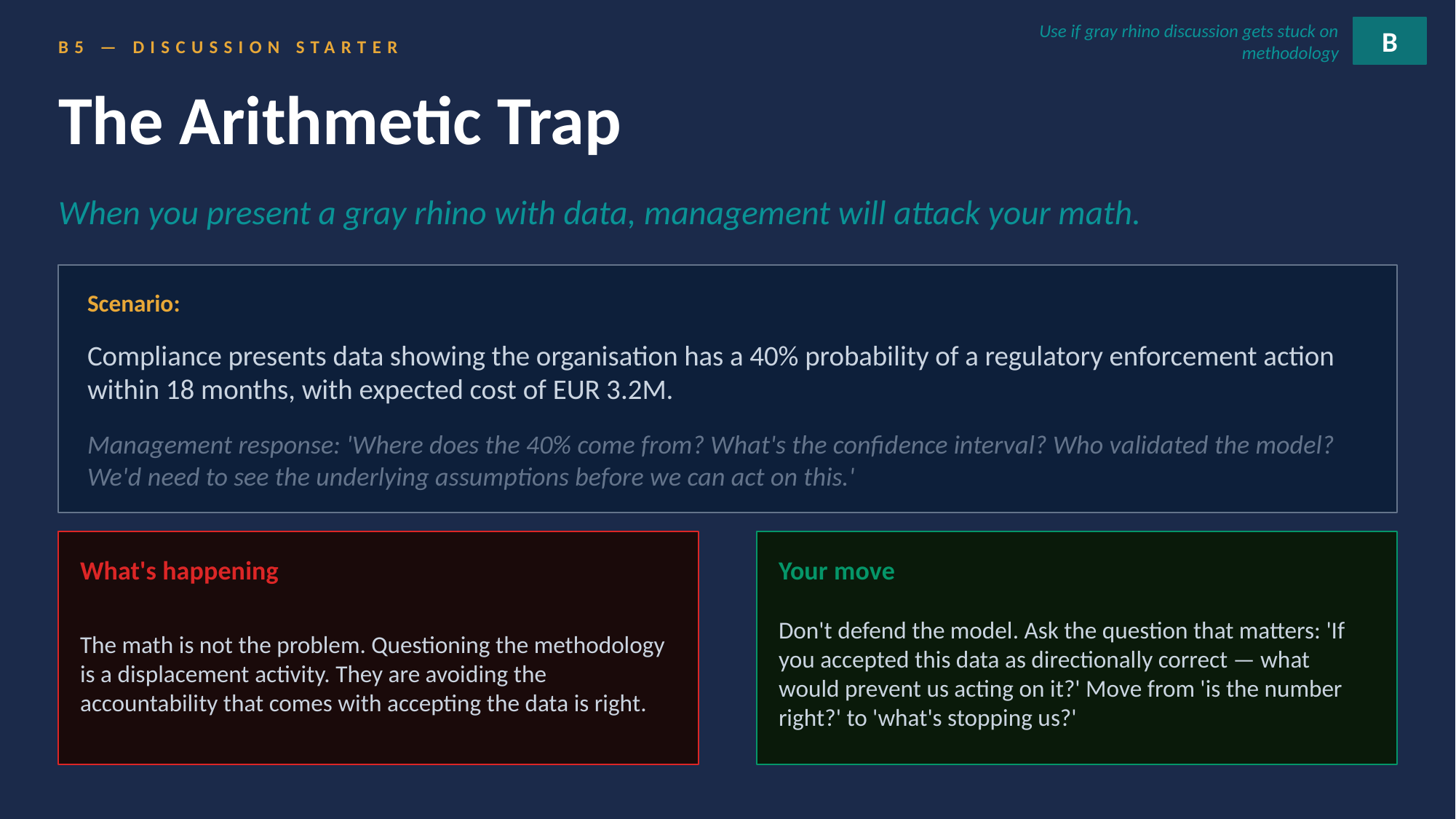

B
Use if gray rhino discussion gets stuck on methodology
B5 — DISCUSSION STARTER
The Arithmetic Trap
When you present a gray rhino with data, management will attack your math.

Scenario:
Compliance presents data showing the organisation has a 40% probability of a regulatory enforcement action within 18 months, with expected cost of EUR 3.2M.
Management response: 'Where does the 40% come from? What's the confidence interval? Who validated the model? We'd need to see the underlying assumptions before we can act on this.'

What's happening
Your move
The math is not the problem. Questioning the methodology is a displacement activity. They are avoiding the accountability that comes with accepting the data is right.
Don't defend the model. Ask the question that matters: 'If you accepted this data as directionally correct — what would prevent us acting on it?' Move from 'is the number right?' to 'what's stopping us?'